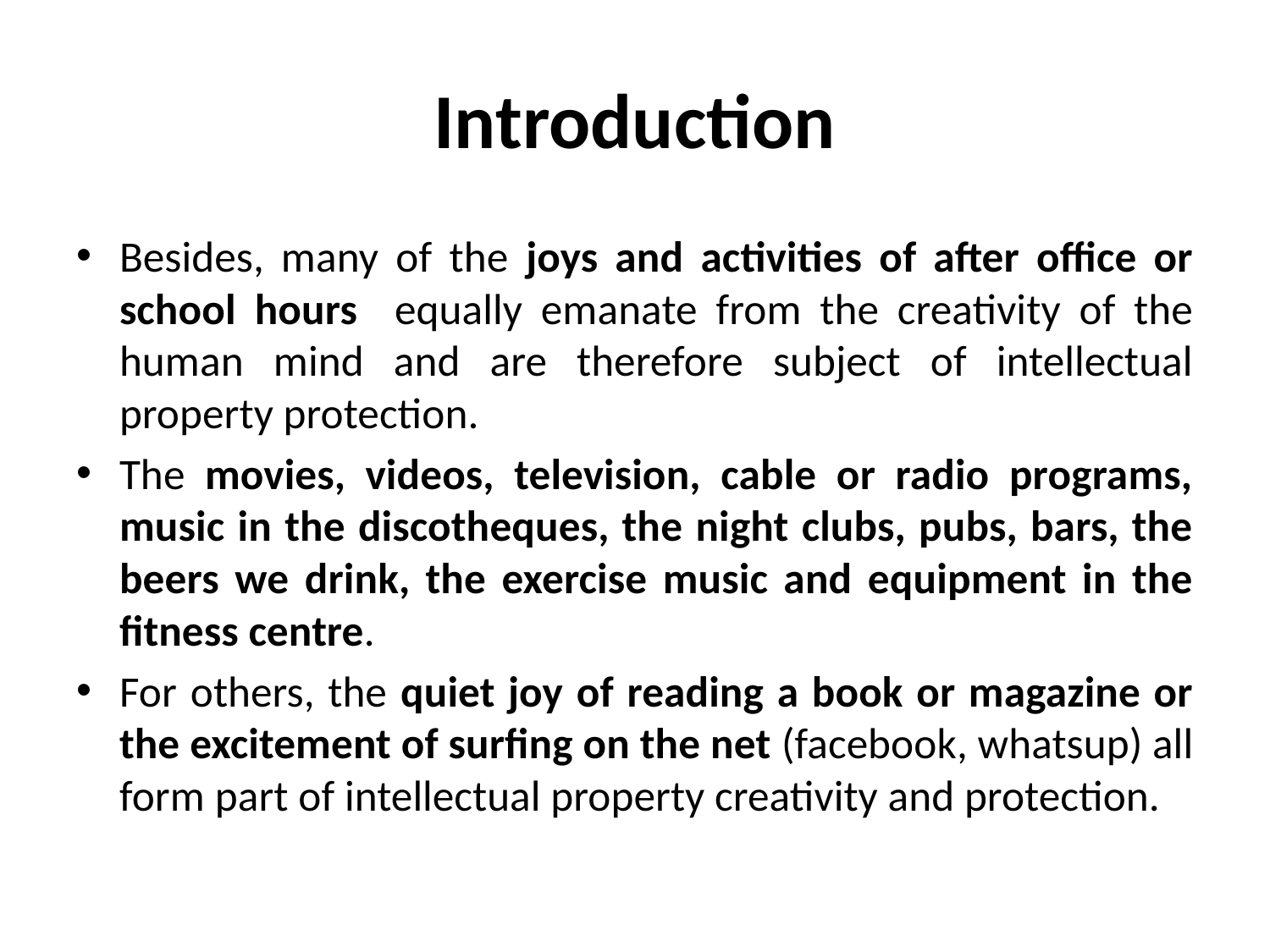

# Introduction
Besides, many of the joys and activities of after office or school hours  equally emanate from the creativity of the human mind and are therefore subject of intellectual property protection.
The movies, videos, television, cable or radio programs, music in the discotheques, the night clubs, pubs, bars, the beers we drink, the exercise music and equipment in the fitness centre.
For others, the quiet joy of reading a book or magazine or the excitement of surfing on the net (facebook, whatsup) all form part of intellectual property creativity and protection.